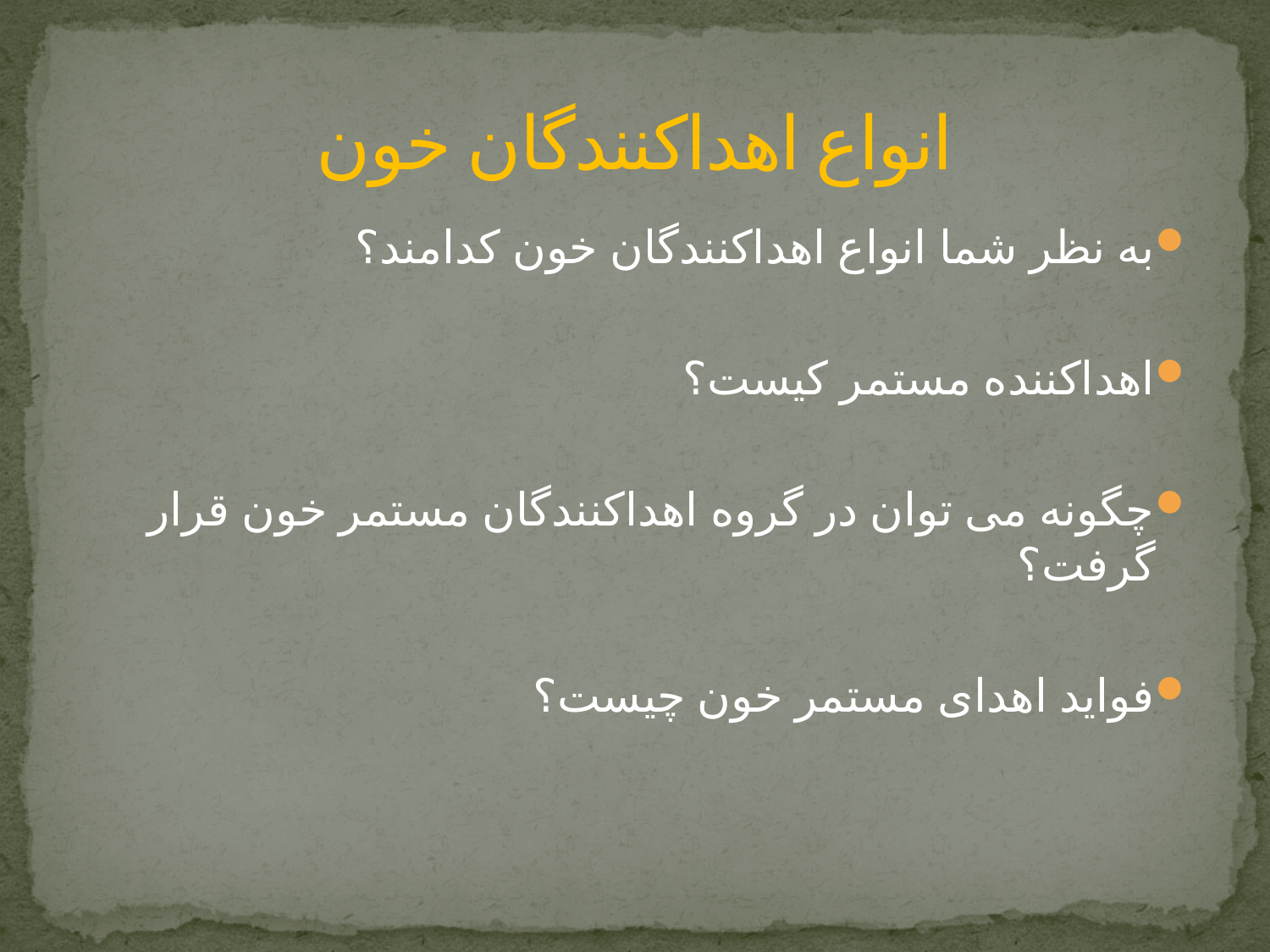

# انواع اهداکنندگان خون
به نظر شما انواع اهداکنندگان خون کدامند؟

اهداکننده مستمر کیست؟

چگونه می توان در گروه اهداکنندگان مستمر خون قرار گرفت؟

فواید اهدای مستمر خون چیست؟